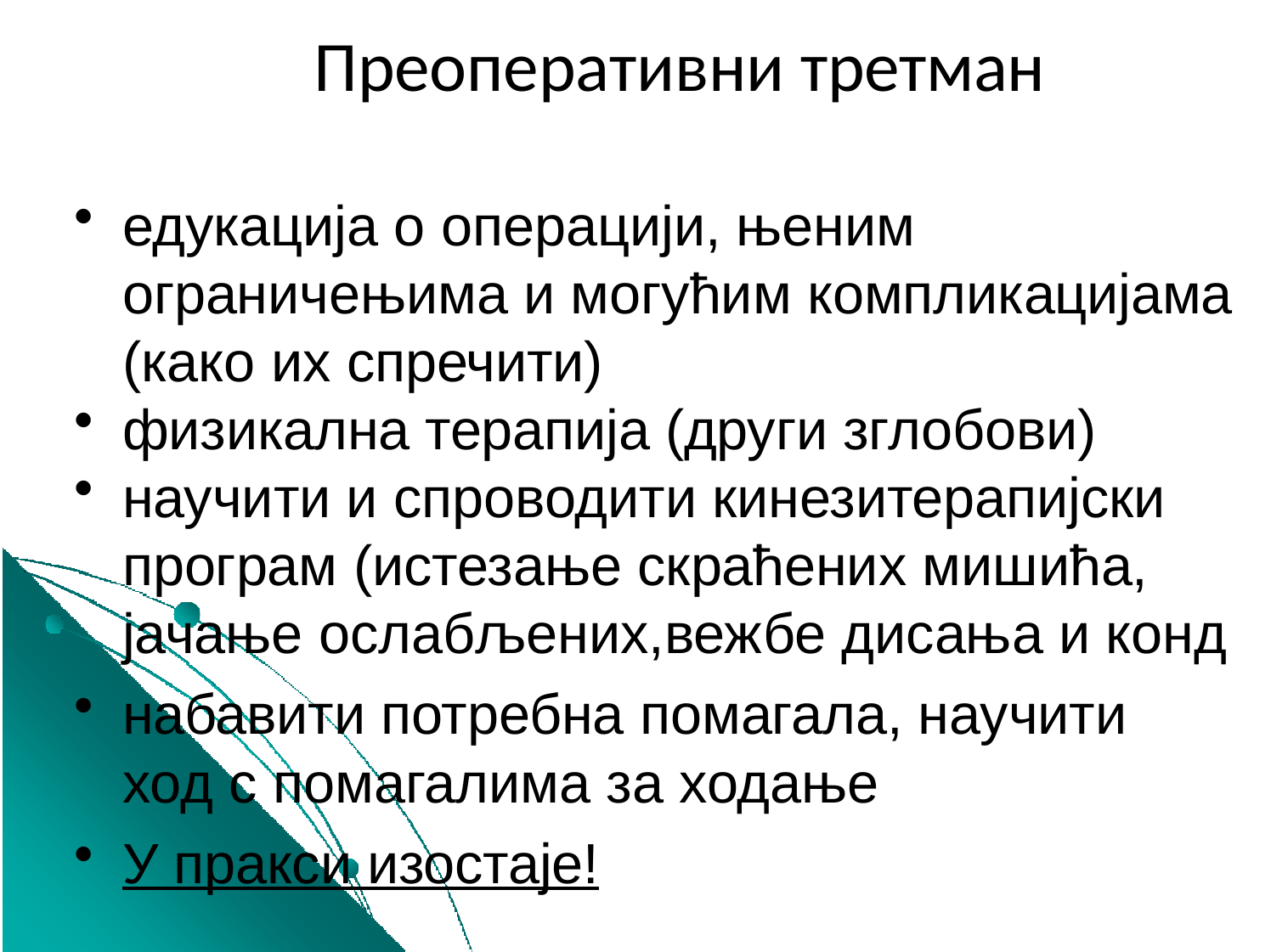

# Преоперативни третман

едукација о операцији, њеним ограничењима и могућим компликацијама  (како их спречити)
физикална терапија (други зглобови)
научити и спроводити кинезитерапијски програм (истезање скраћених мишића, јачање ослабљених,вежбе дисања и конд
набавити потребна помагала, научити ход с помагалима за ходање
У пракси изостаје!